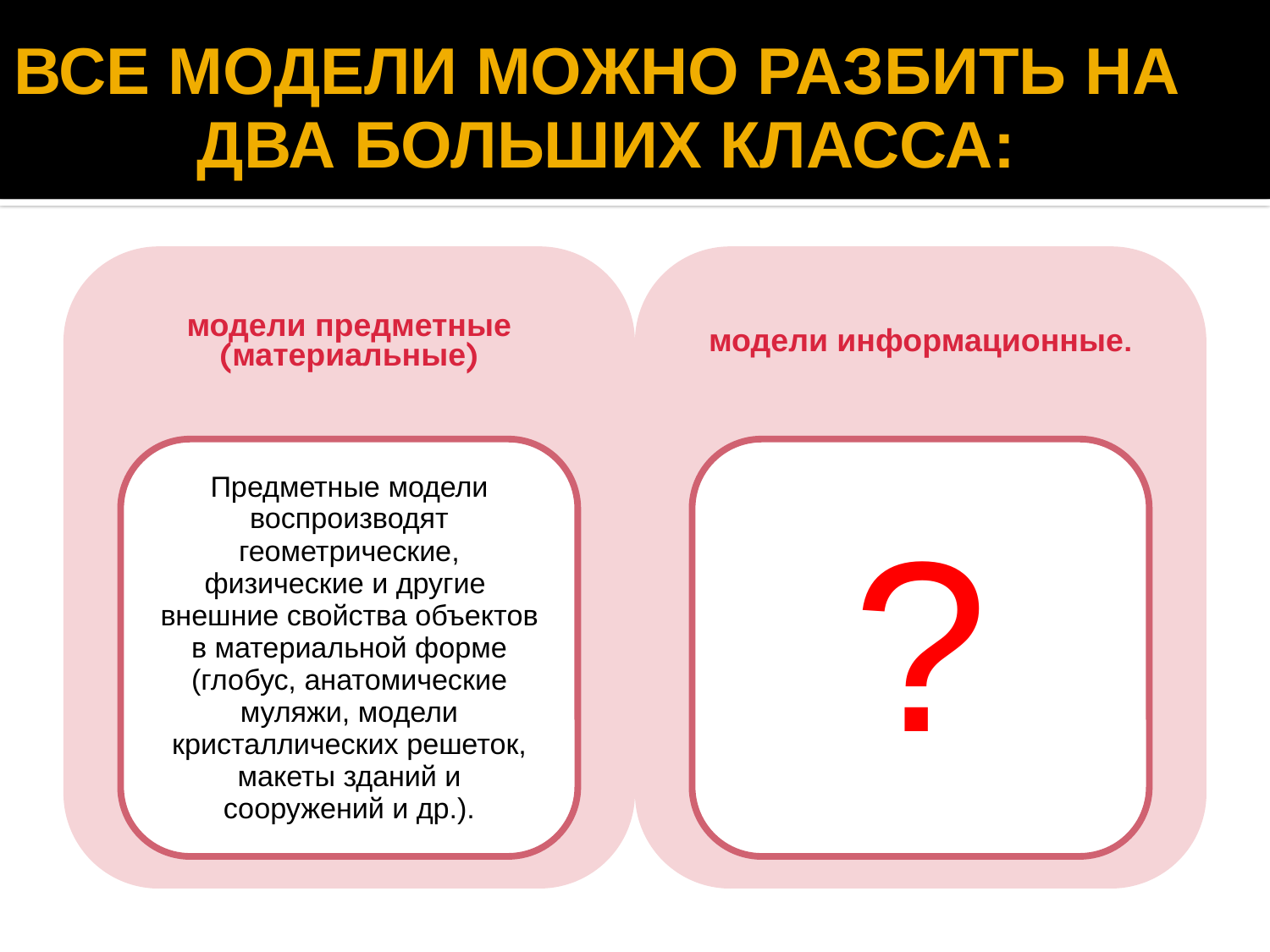

# ВСЕ МОДЕЛИ МОЖНО РАЗБИТЬ НА ДВА БОЛЬШИХ КЛАССА:
модели предметные (материальные)
модели информационные.
Предметные модели воспроизводят геометрические, физические и другие  внешние свойства объектов в материальной форме (глобус, анатомические муляжи, модели кристаллических решеток, макеты зданий и сооружений и др.).
?